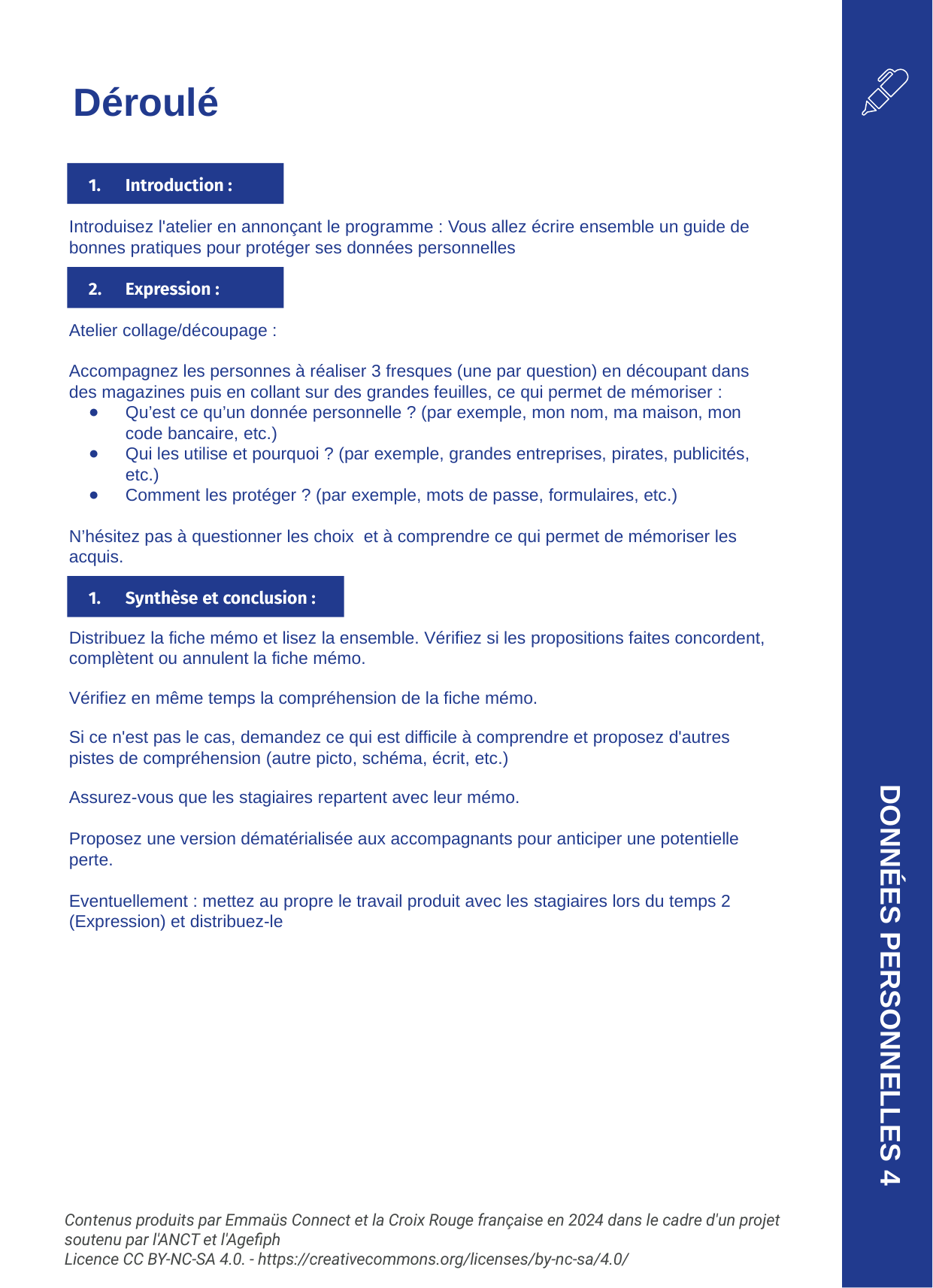

Déroulé

Introduction :

Introduisez l'atelier en annonçant le programme : Vous allez écrire ensemble un guide de bonnes pratiques pour protéger ses données personnelles

Expression :

Atelier collage/découpage :

Accompagnez les personnes à réaliser 3 fresques (une par question) en découpant dans des magazines puis en collant sur des grandes feuilles, ce qui permet de mémoriser :
Qu’est ce qu’un donnée personnelle ? (par exemple, mon nom, ma maison, mon code bancaire, etc.)
Qui les utilise et pourquoi ? (par exemple, grandes entreprises, pirates, publicités, etc.)
Comment les protéger ? (par exemple, mots de passe, formulaires, etc.)

N’hésitez pas à questionner les choix  et à comprendre ce qui permet de mémoriser les acquis.

Synthèse et conclusion :
Distribuez la fiche mémo et lisez la ensemble. Vérifiez si les propositions faites concordent, complètent ou annulent la fiche mémo.
Vérifiez en même temps la compréhension de la fiche mémo.
Si ce n'est pas le cas, demandez ce qui est difficile à comprendre et proposez d'autres pistes de compréhension (autre picto, schéma, écrit, etc.)
Assurez-vous que les stagiaires repartent avec leur mémo.

Proposez une version dématérialisée aux accompagnants pour anticiper une potentielle perte.

Eventuellement : mettez au propre le travail produit avec les stagiaires lors du temps 2 (Expression) et distribuez-le

DONNÉES PERSONNELLES 4